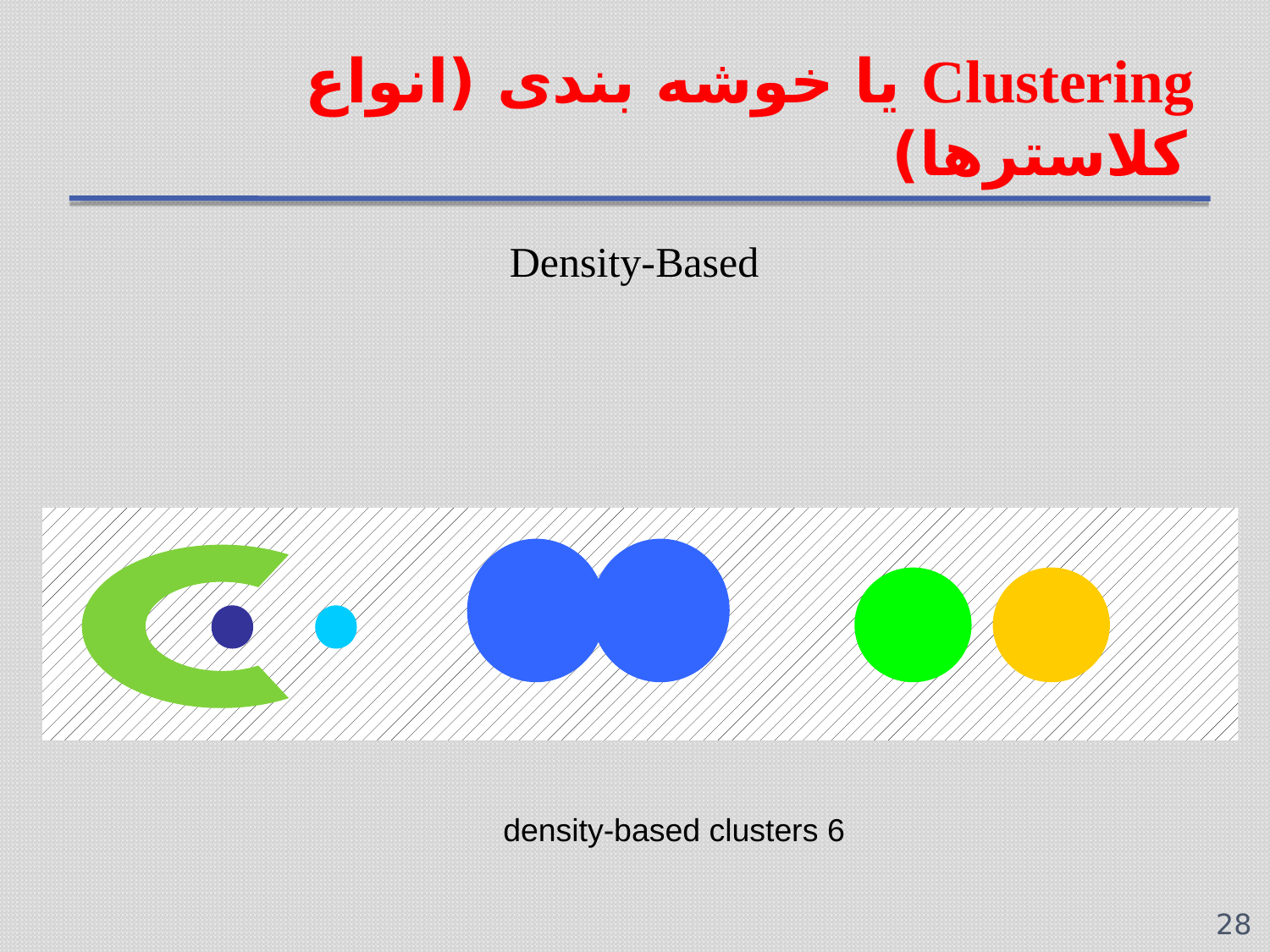

# Clustering یا خوشه بندی (انواع کلاسترها)
Density-Based

6 density-based clusters
28